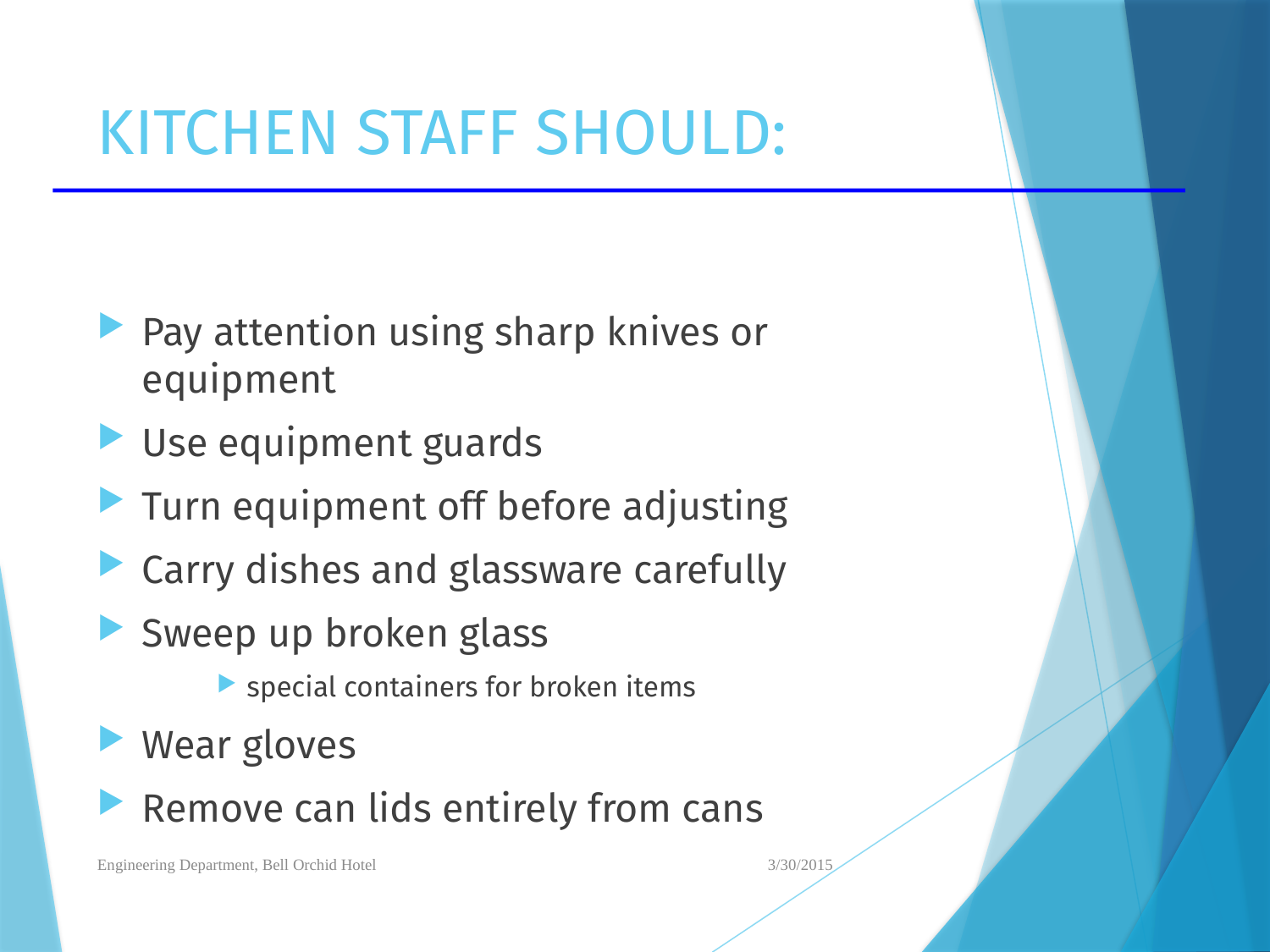

# KITCHEN STAFF SHOULD:

Pay attention using sharp knives or equipment
Use equipment guards
Turn equipment off before adjusting
Carry dishes and glassware carefully
Sweep up broken glass
special containers for broken items
Wear gloves
Remove can lids entirely from cans
Engineering Department, Bell Orchid Hotel
3/30/2015